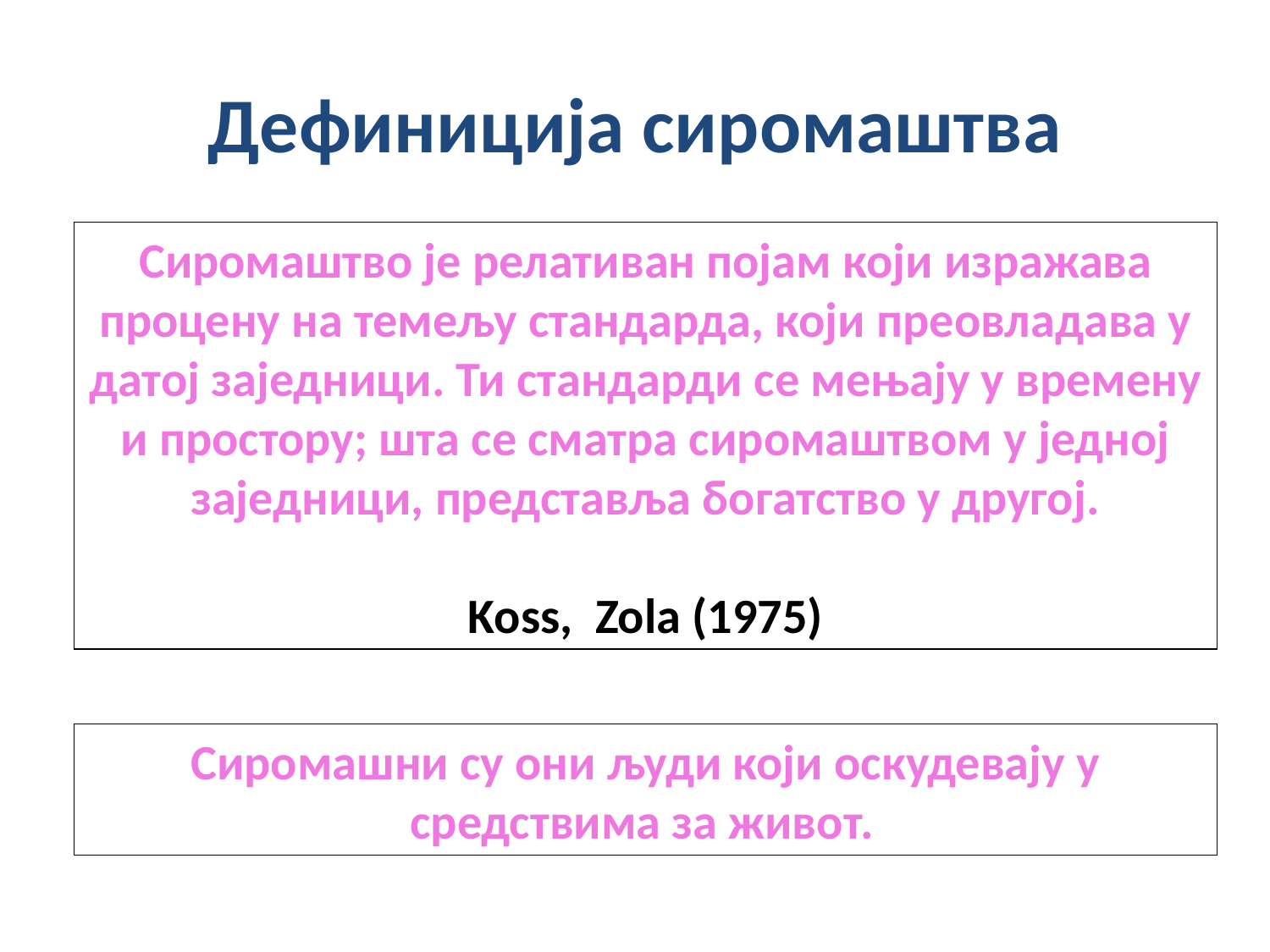

Дефиниција сиромаштва
Сиромаштво је релативан појам који изражава процену на темељу стандарда, који преовладава у датој заједници. Ти стандарди се мењају у времену и простору; шта се сматра сиромаштвом у једној заједници, представља богатство у другој.

Koss,  Zola (1975)
Сиромашни су они људи који оскудевају у средствима за живот.